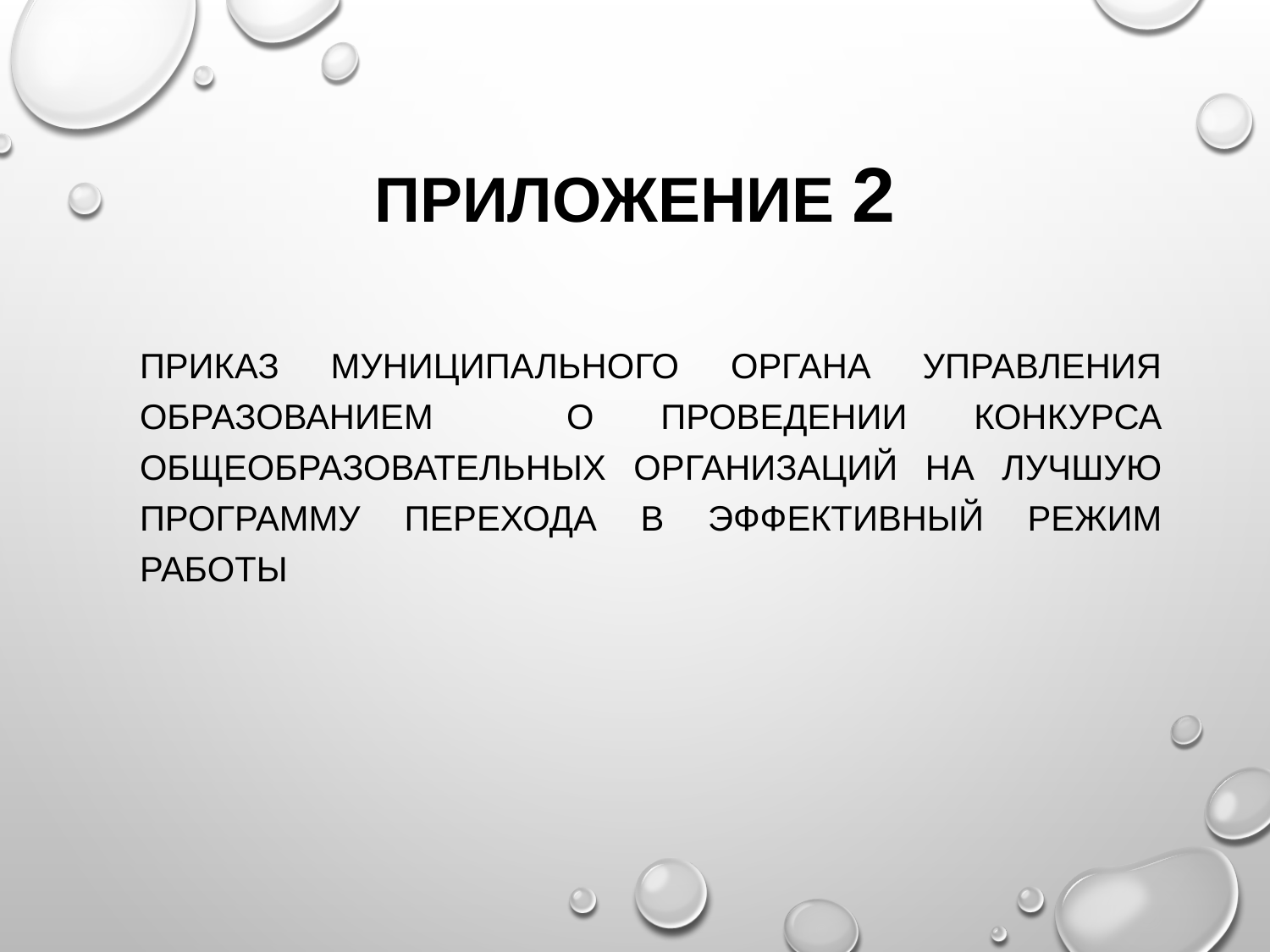

# Приложение 2
Приказ муниципального органа управления образованием  о проведении конкурса общеобразовательных организаций на лучшую программу перехода в эффективный режим работы